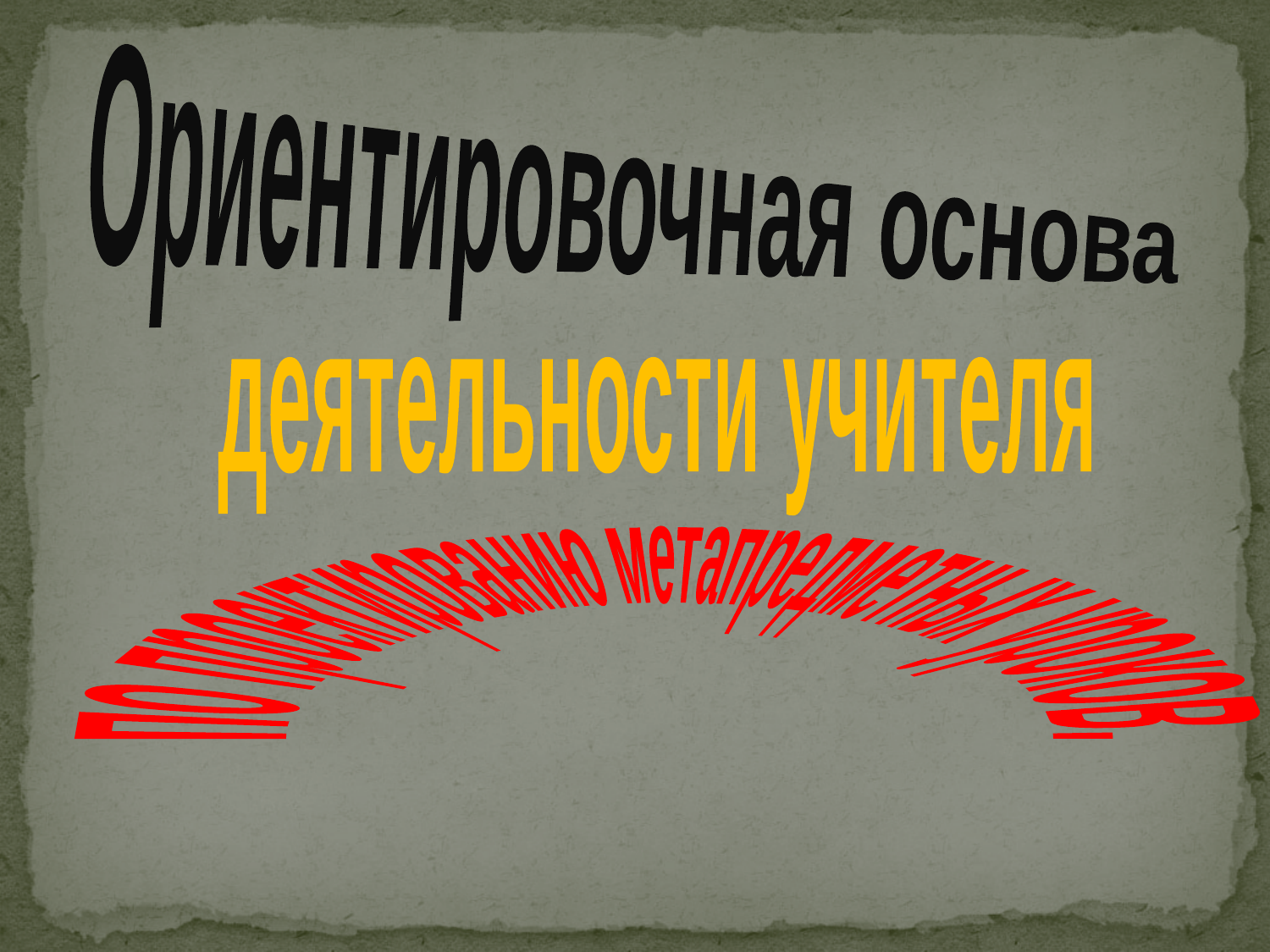

Ориентировочная основа
деятельности учителя
по проектированию метапредметных уроков.